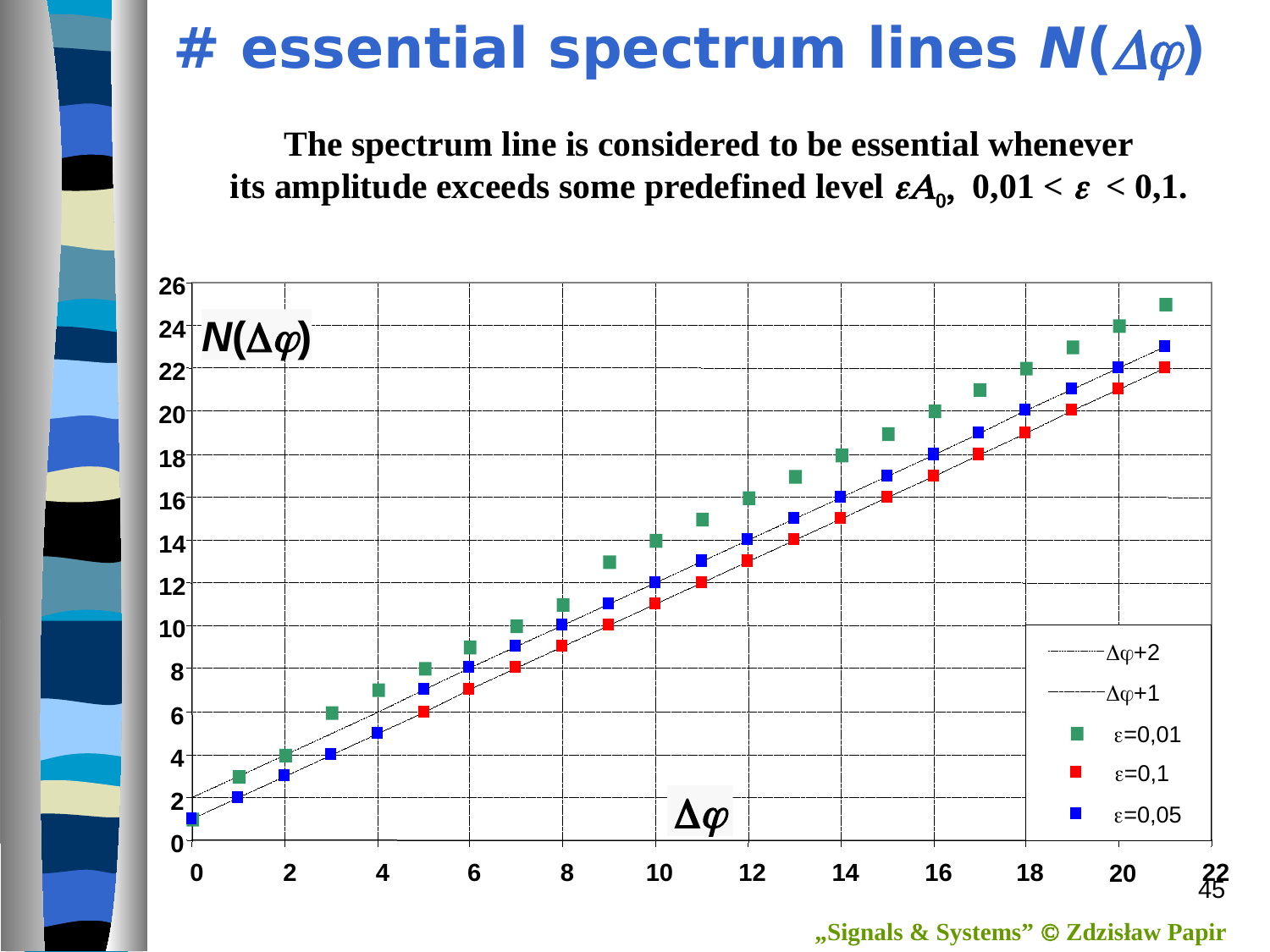

# # essential spectrum lines N(Δϕ)
The spectrum line is considered to be essential whenever
its amplitude exceeds some predefined level εΑ0,  0,01 < ε  < 0,1.
26

N(Δϕ)
24

22

20

18

16

14

12

10

Δϕ+2

Δϕ+1

ε=0,01

ε=0,1

ε=0,05

8

6

4

Δϕ
2

0

0
2
4
6
8
10
12
14
16
18
22
20
45
„Signals & Systems” © Zdzisław Papir